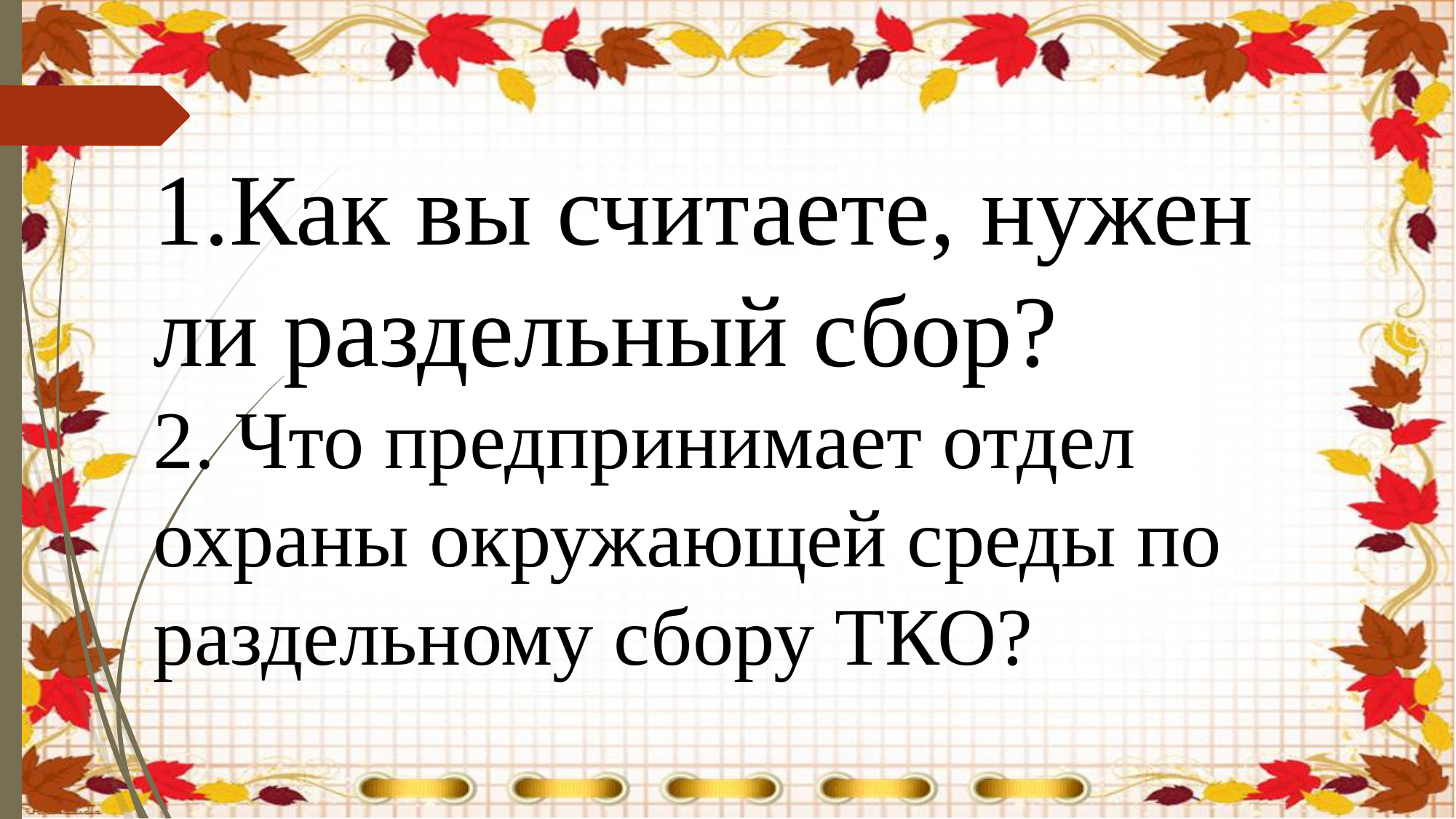

# 1.Как вы считаете, нужен ли раздельный сбор?
2. Что предпринимает отдел охраны окружающей среды по раздельному сбору ТКО?